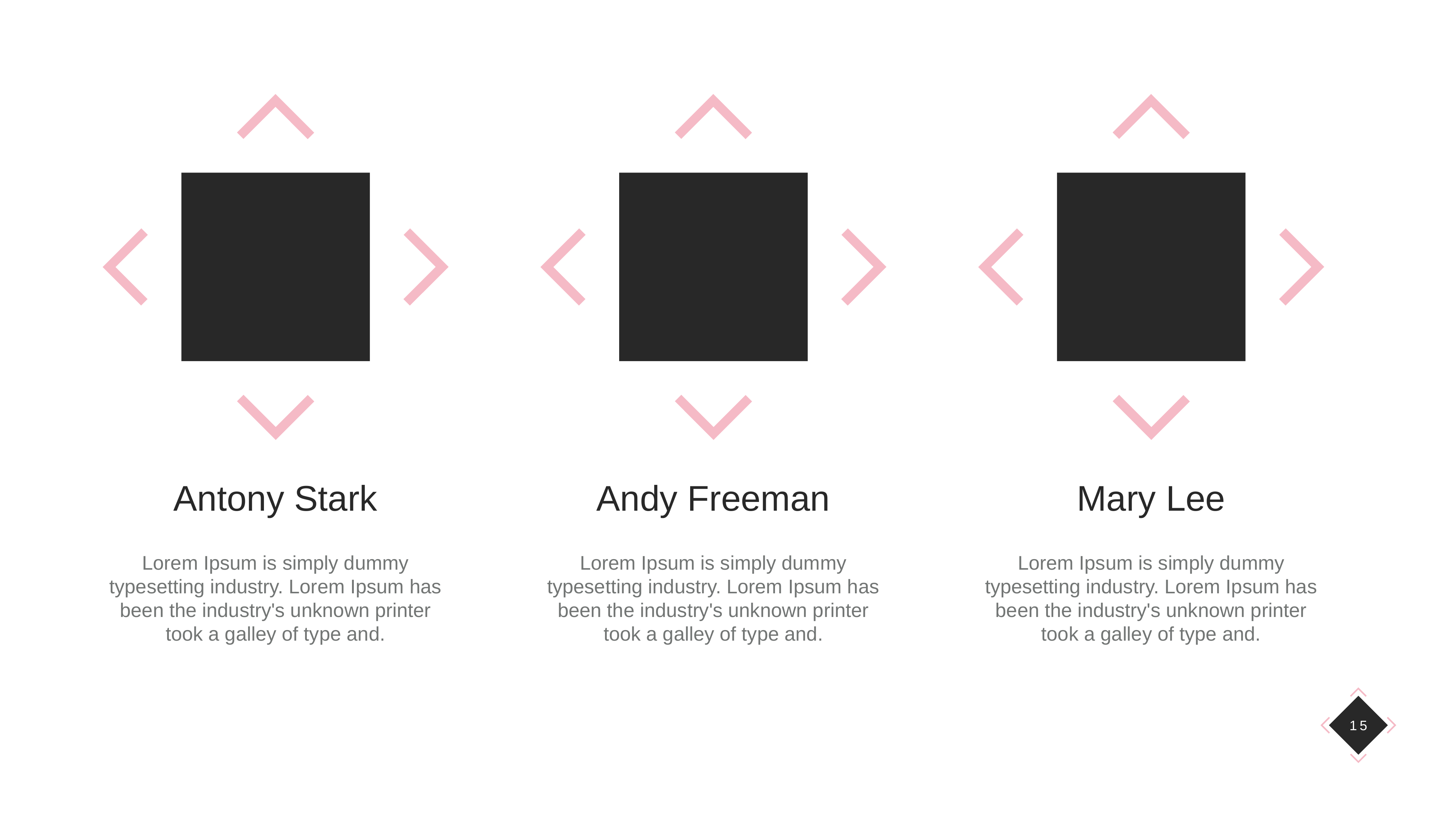

Antony Stark
Andy Freeman
Mary Lee
Lorem Ipsum is simply dummy typesetting industry. Lorem Ipsum has been the industry's unknown printer took a galley of type and.
Lorem Ipsum is simply dummy typesetting industry. Lorem Ipsum has been the industry's unknown printer took a galley of type and.
Lorem Ipsum is simply dummy typesetting industry. Lorem Ipsum has been the industry's unknown printer took a galley of type and.
15